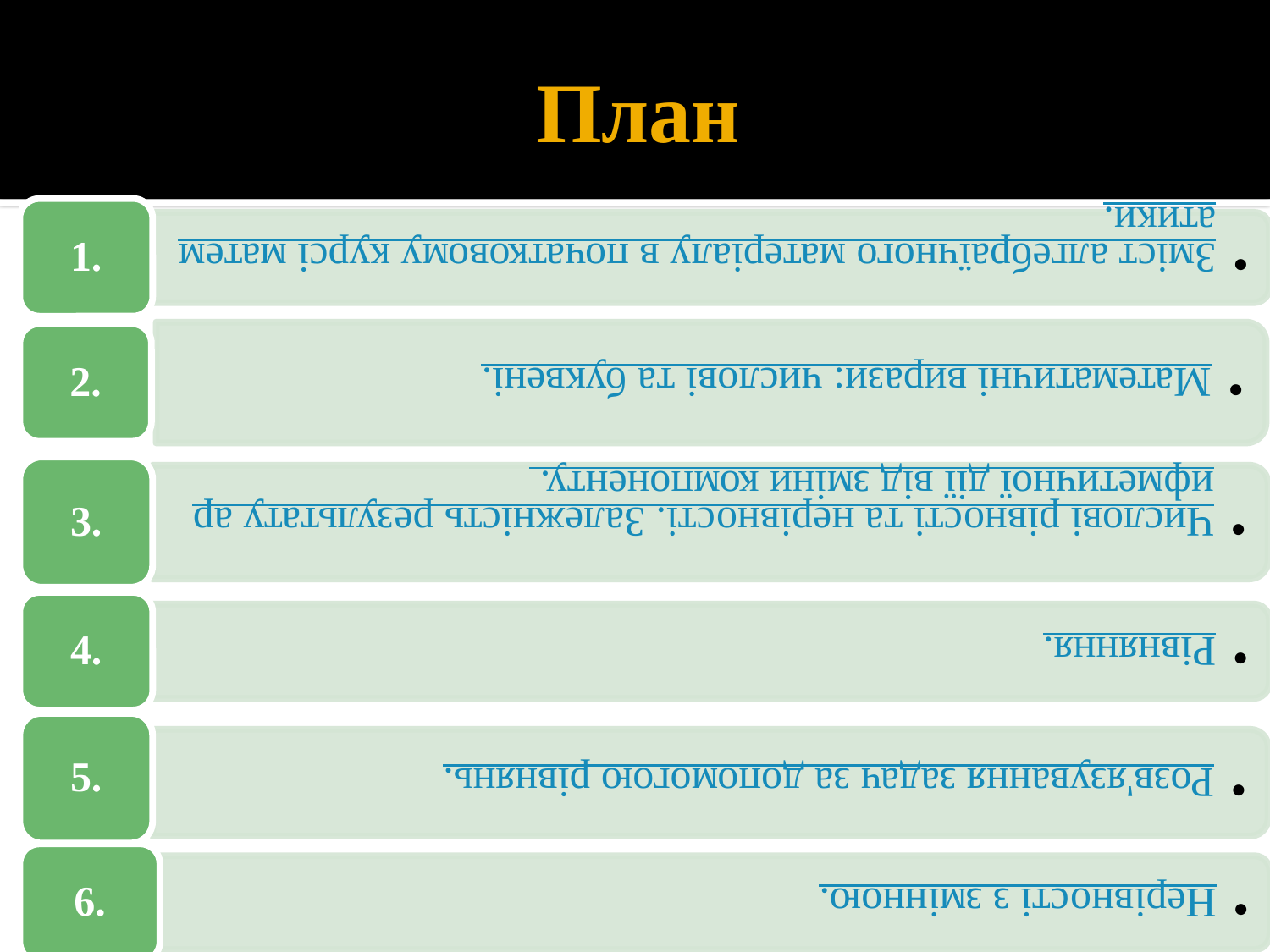

# План
Зміст алгебраїчного матеріалу в початковому курсі математики.
1.
Математичні вирази: числові та буквені.
2.
Числові рівності та нерівності. Залежність результату арифметичної дії від зміни компоненту.
3.
Рівняння.
4.
Розв'язування задач за допомогою рівнянь.
5.
Нерівності з змінною.
6.